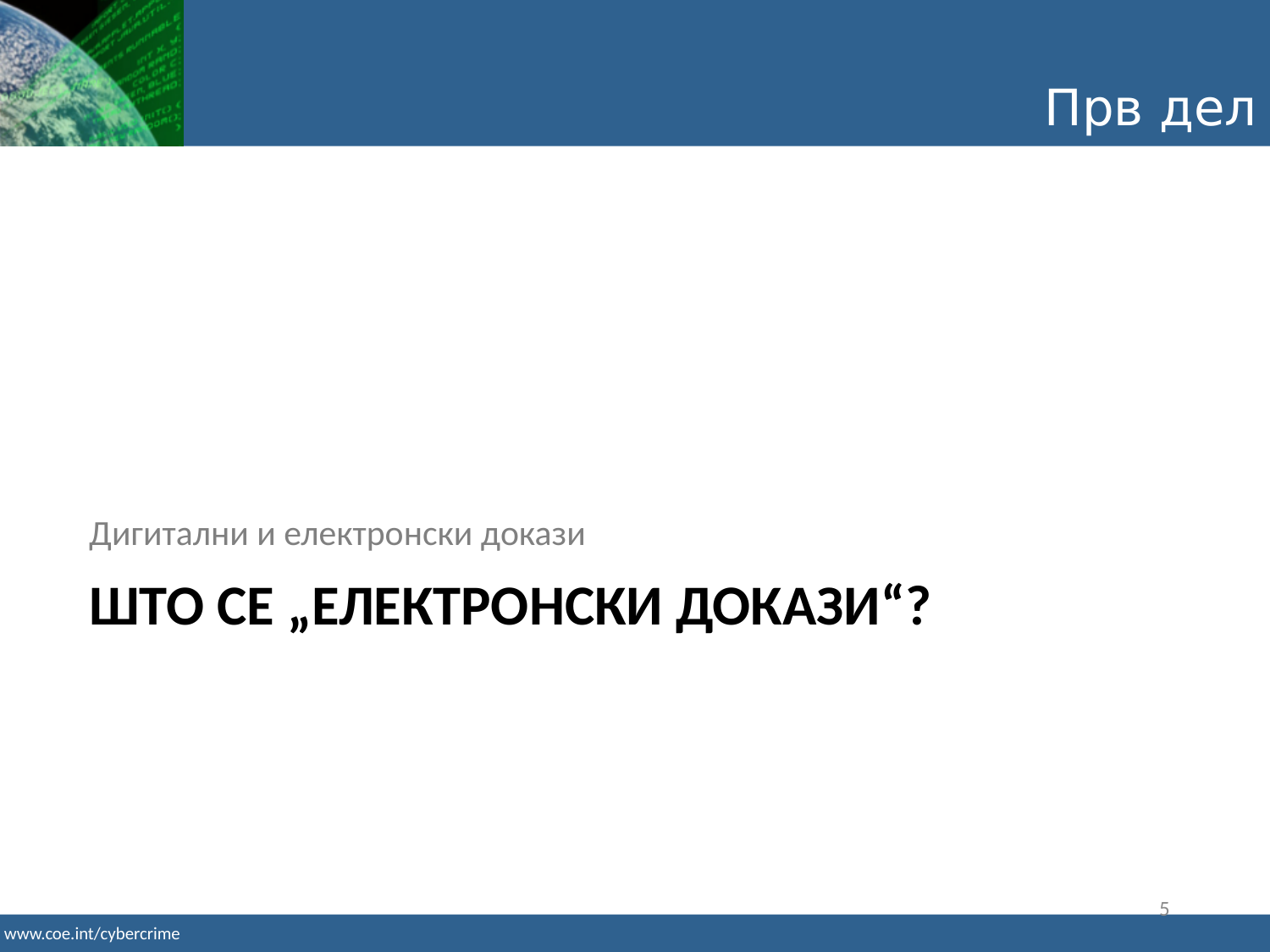

Прв дел

Дигитални и електронски докази

# ШТО СЕ „ЕЛЕКТРОНСКИ ДОКАЗИ“?
5